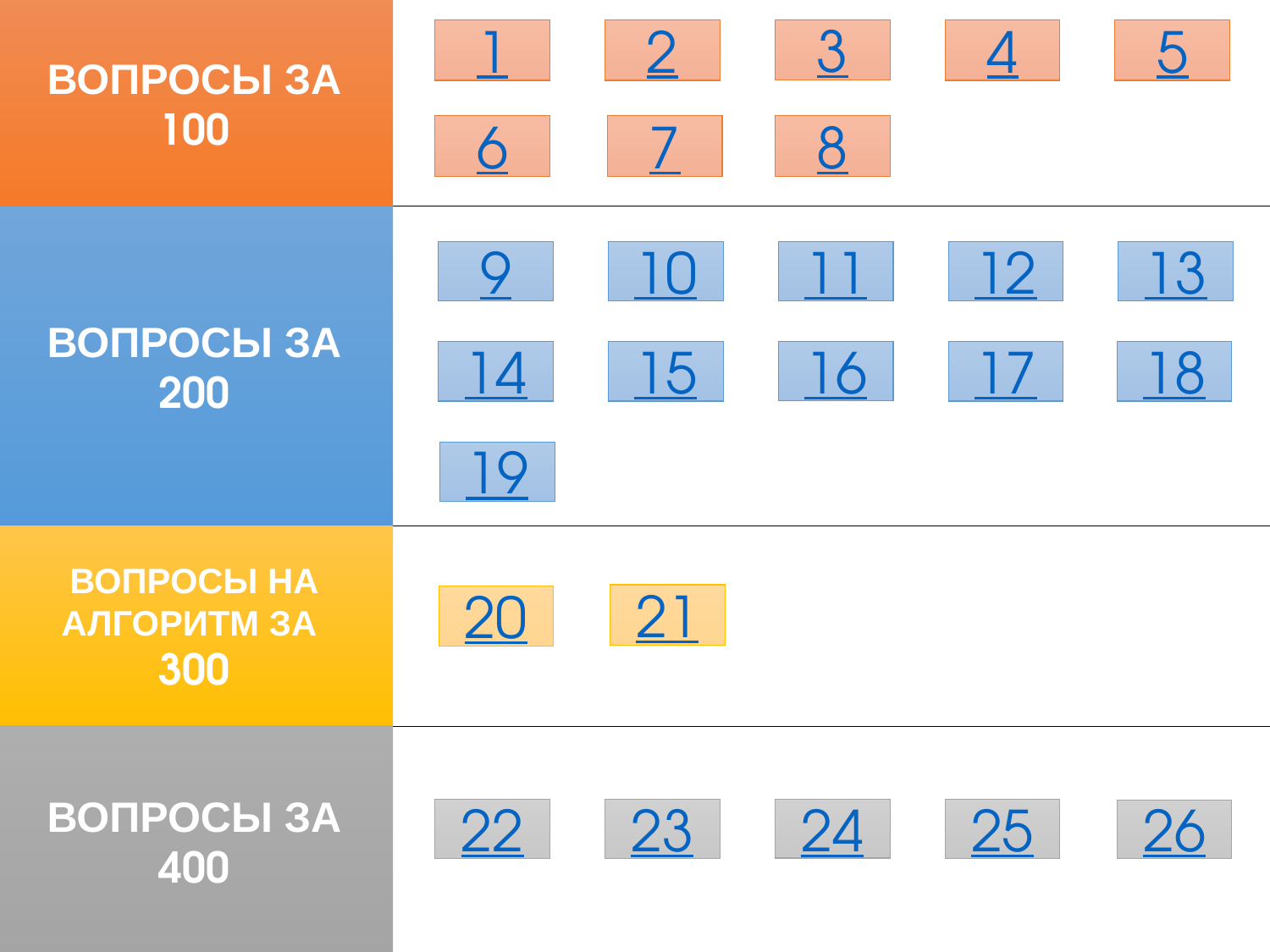

ВОПРОСЫ ЗА
100
3
1
2
4
5
7
6
8
ВОПРОСЫ ЗА
200
11
13
9
10
12
16
14
15
17
18
19
ВОПРОСЫ НА
АЛГОРИТМ ЗА
300
21
20
ВОПРОСЫ ЗА
400
24
22
23
25
26